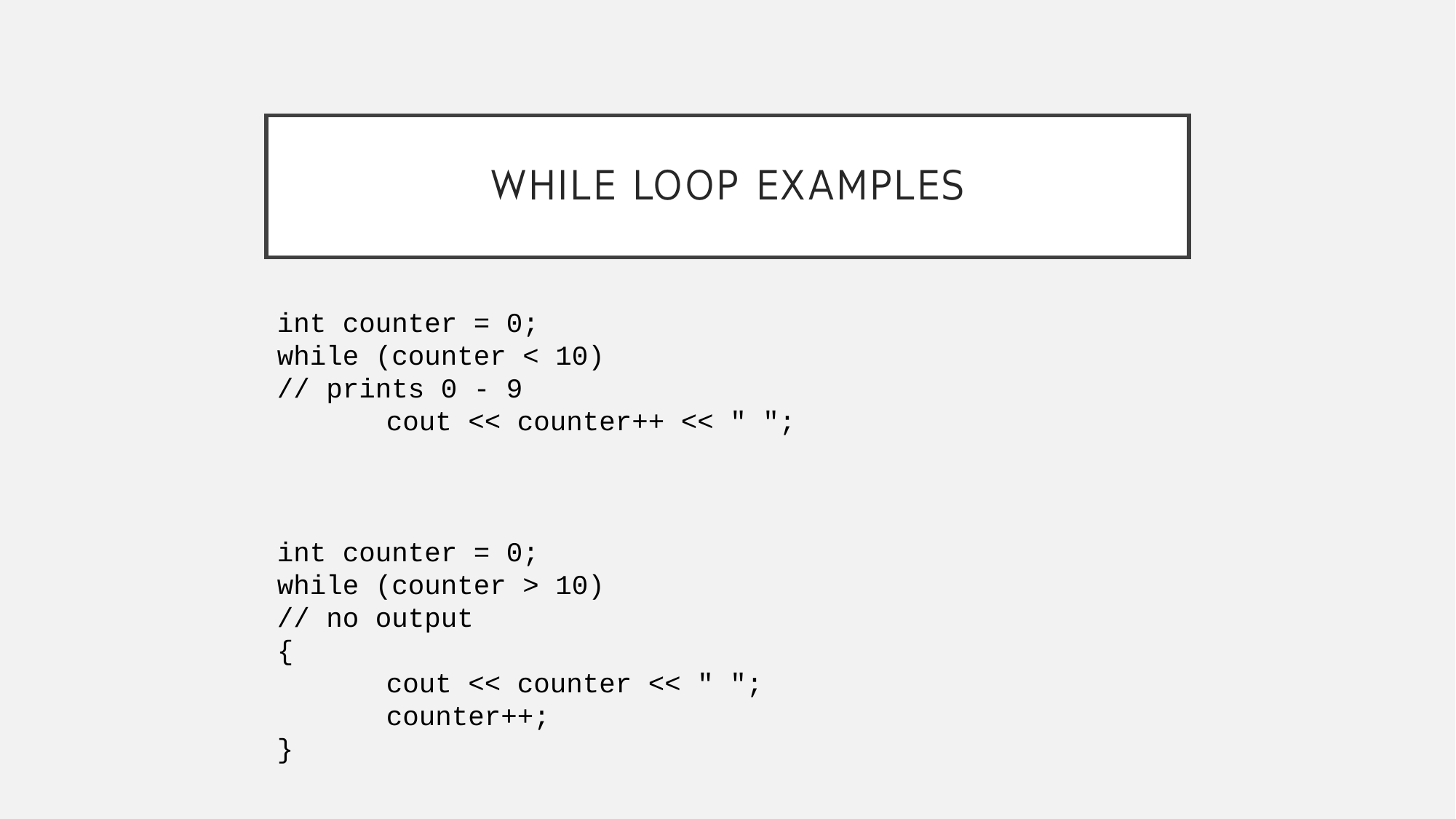

# While Loop Examples
int counter = 0;
while (counter < 10)					// prints 0 - 9
	cout << counter++ << " ";

int counter = 0;
while (counter > 10)					// no output
{
	cout << counter << " ";
	counter++;
}